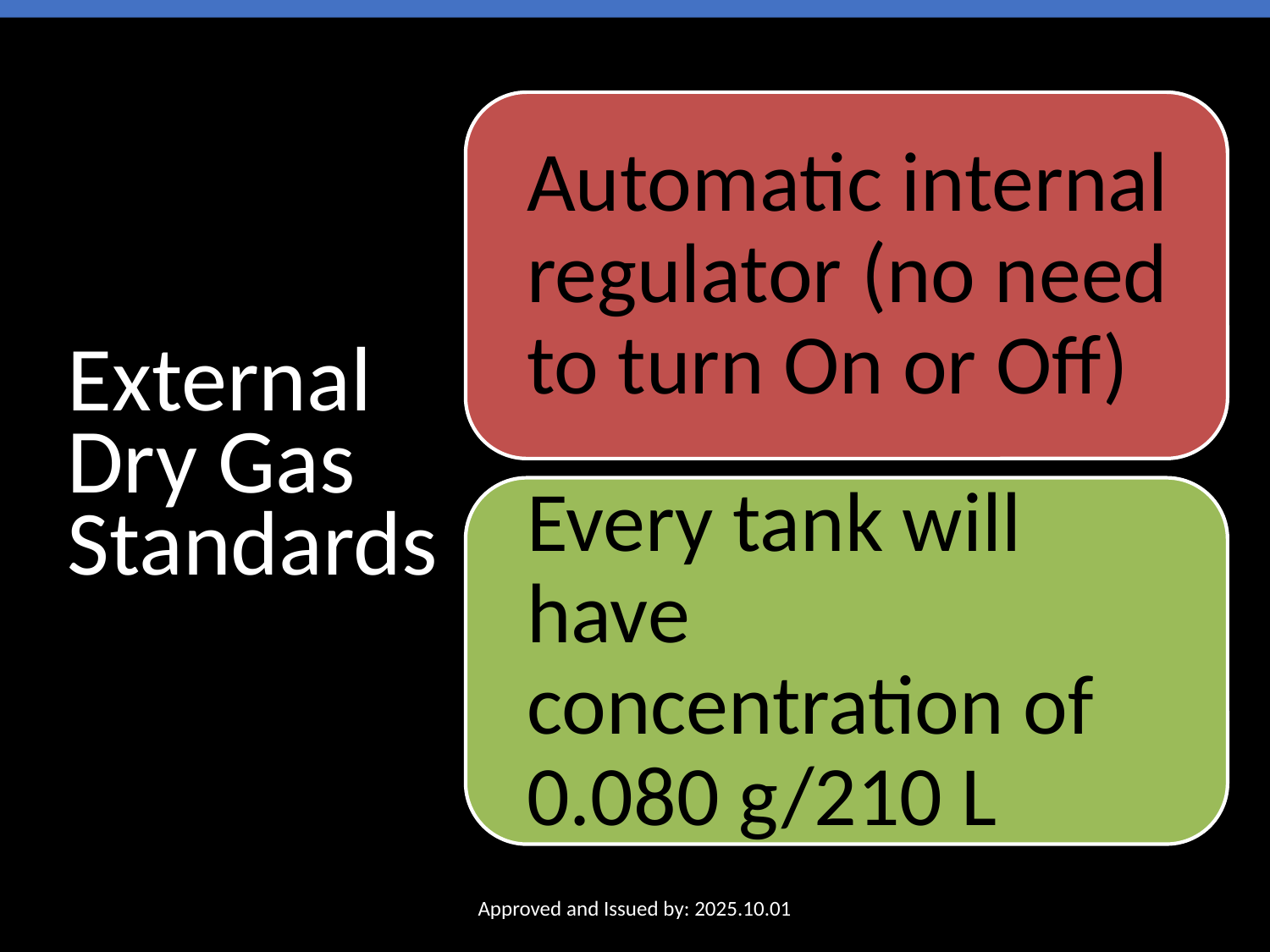

External Dry Gas Standards
Automatic internal regulator (no need to turn On or Off)
Every tank will have concentration of 0.080 g/210 L
Approved and Issued by: 2025.10.01